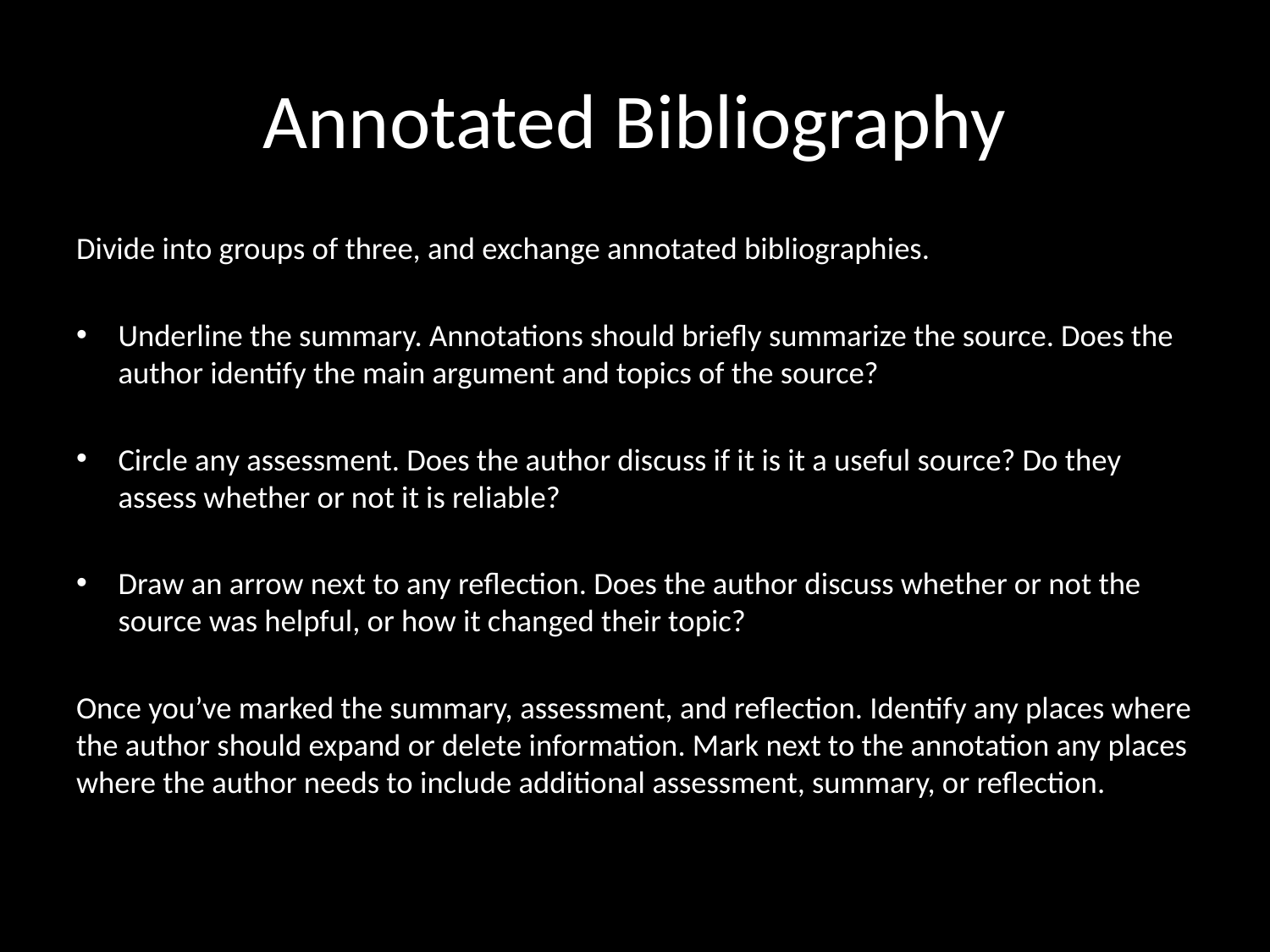

# Annotated Bibliography
Divide into groups of three, and exchange annotated bibliographies.

Underline the summary. Annotations should briefly summarize the source. Does the author identify the main argument and topics of the source?

Circle any assessment. Does the author discuss if it is it a useful source? Do they assess whether or not it is reliable?

Draw an arrow next to any reflection. Does the author discuss whether or not the source was helpful, or how it changed their topic?

Once you’ve marked the summary, assessment, and reflection. Identify any places where the author should expand or delete information. Mark next to the annotation any places where the author needs to include additional assessment, summary, or reflection.